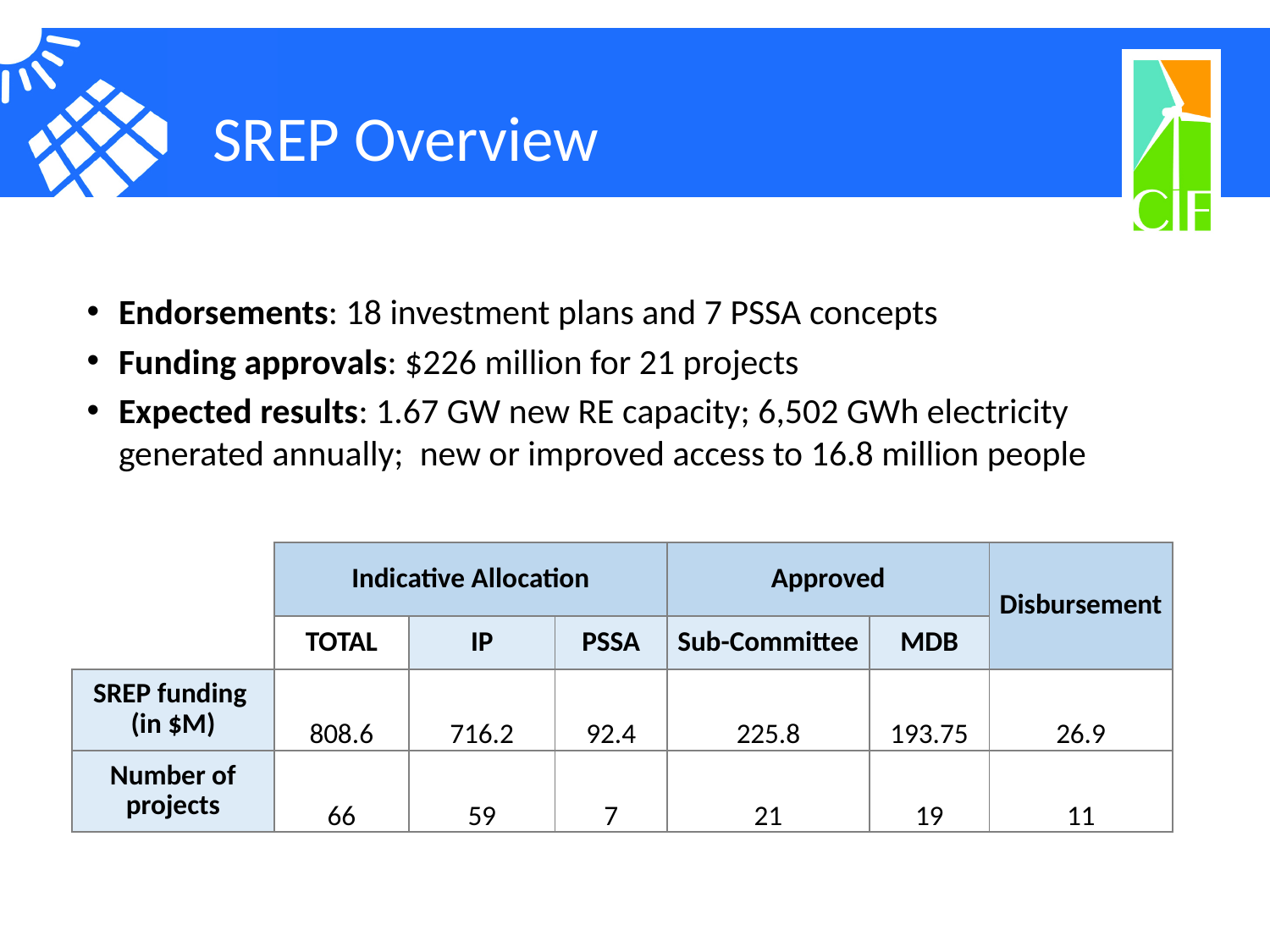

# SREP Overview
Endorsements: 18 investment plans and 7 PSSA concepts
Funding approvals: $226 million for 21 projects
Expected results: 1.67 GW new RE capacity; 6,502 GWh electricity generated annually;  new or improved access to 16.8 million people

|  | Indicative Allocation |  |  | Approved |  | Disbursement |
| --- | --- | --- | --- | --- | --- | --- |
|  | TOTAL | IP | PSSA | Sub-Committee | MDB |  |
| SREP funding (in $M) | 808.6 | 716.2 | 92.4 | 225.8 | 193.75 | 26.9 |
| Number of projects | 66 | 59 | 7 | 21 | 19 | 11 |